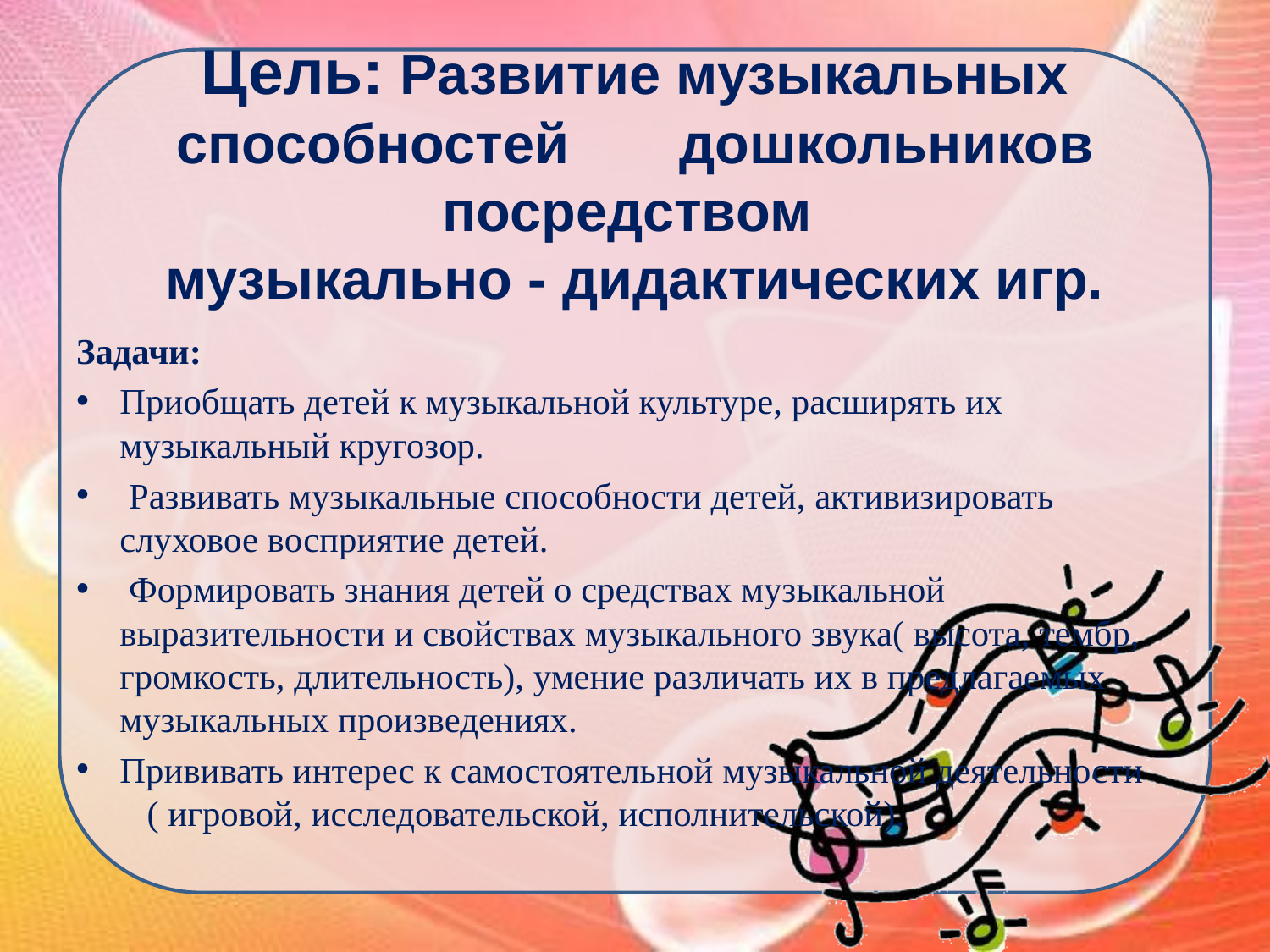

# Цель: Развитие музыкальных способностей       дошкольников посредством музыкально - дидактических игр.
Задачи:
Приобщать детей к музыкальной культуре, расширять их музыкальный кругозор.
 Развивать музыкальные способности детей, активизировать слуховое восприятие детей.
 Формировать знания детей о средствах музыкальной выразительности и свойствах музыкального звука( высота, тембр, громкость, длительность), умение различать их в предлагаемых музыкальных произведениях.
Прививать интерес к самостоятельной музыкальной деятельности         ( игровой, исследовательской, исполнительской).